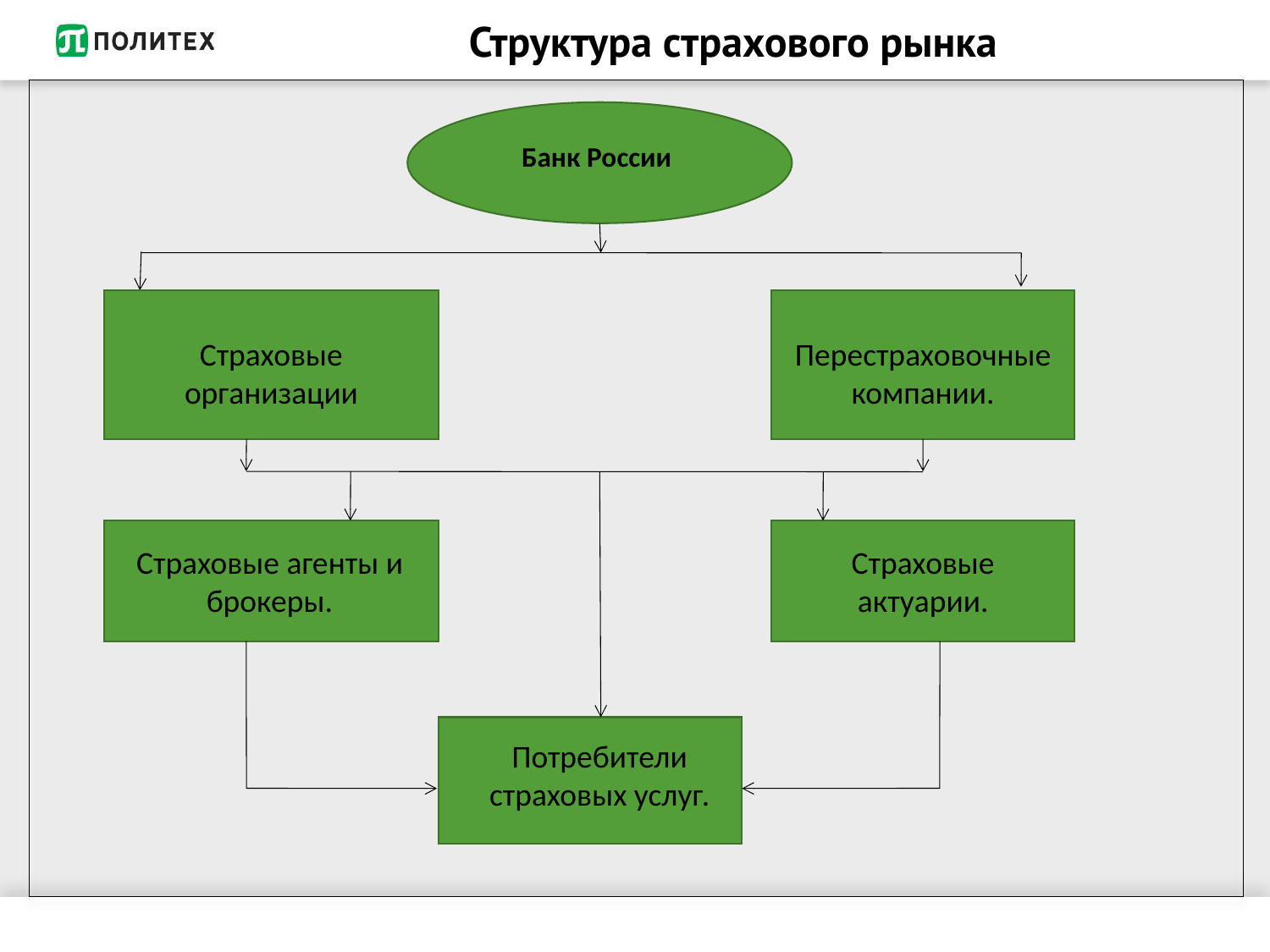

# Структура страхового рынка

 Банк России

Страховые организации

Перестраховочные компании.

Страховые агенты и брокеры.
Страховые актуарии.

Потребители страховых услуг.